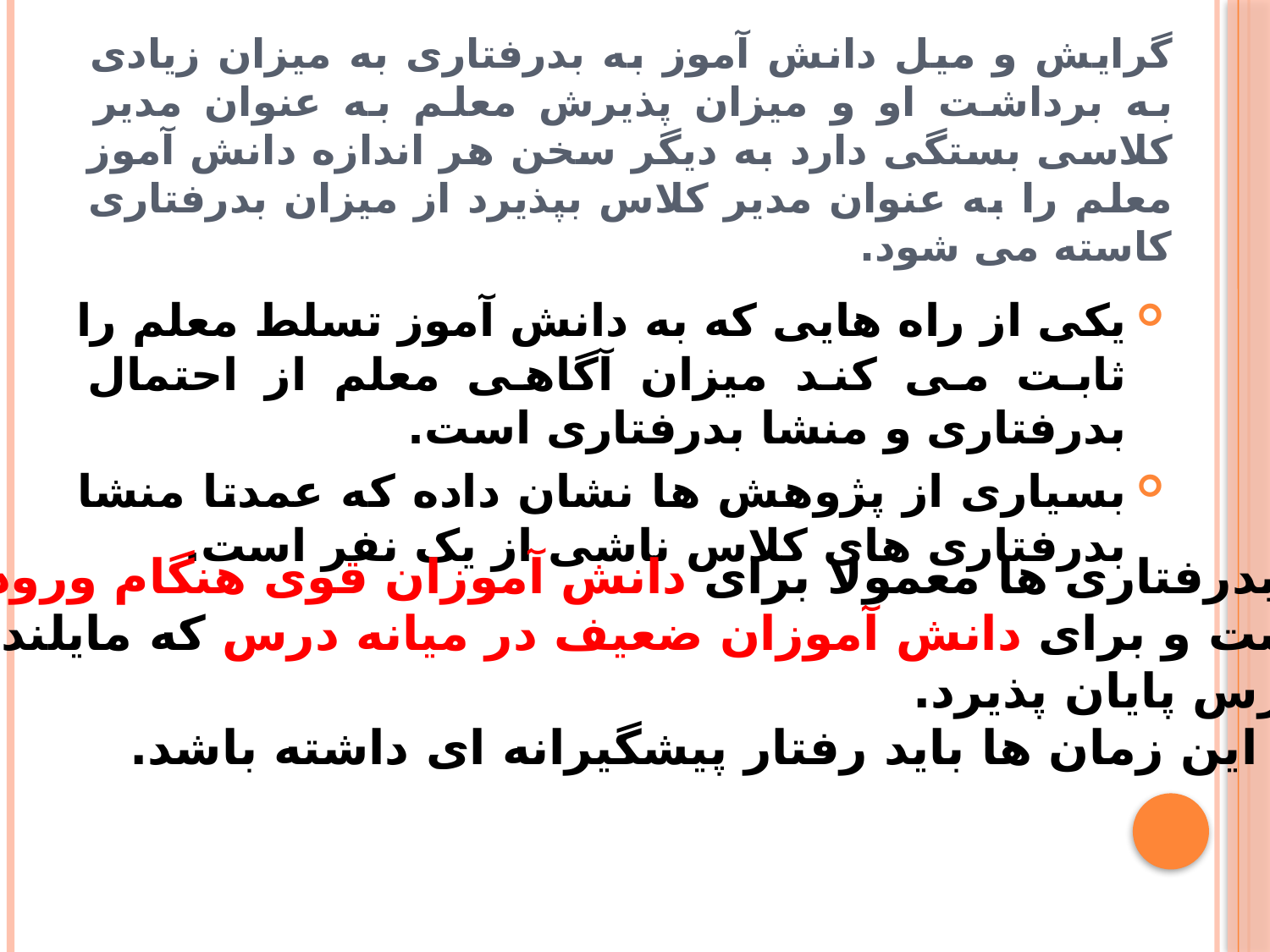

# گرایش و میل دانش آموز به بدرفتاری به میزان زیادی به برداشت او و میزان پذیرش معلم به عنوان مدیر کلاسی بستگی دارد به دیگر سخن هر اندازه دانش آموز معلم را به عنوان مدیر کلاس بپذیرد از میزان بدرفتاری کاسته می شود.
یکی از راه هایی که به دانش آموز تسلط معلم را ثابت می کند میزان آگاهی معلم از احتمال بدرفتاری و منشا بدرفتاری است.
بسیاری از پژوهش ها نشان داده که عمدتا منشا بدرفتاری های کلاس ناشی از یک نفر است.
زمان بدرفتاری ها معمولا برای دانش آموزان قوی هنگام ورود و یا پایان
 درس است و برای دانش آموزان ضعیف در میانه درس که مایلند هر چه
 زودتر درس پایان پذیرد.
 معلم در این زمان ها باید رفتار پیشگیرانه ای داشته باشد.